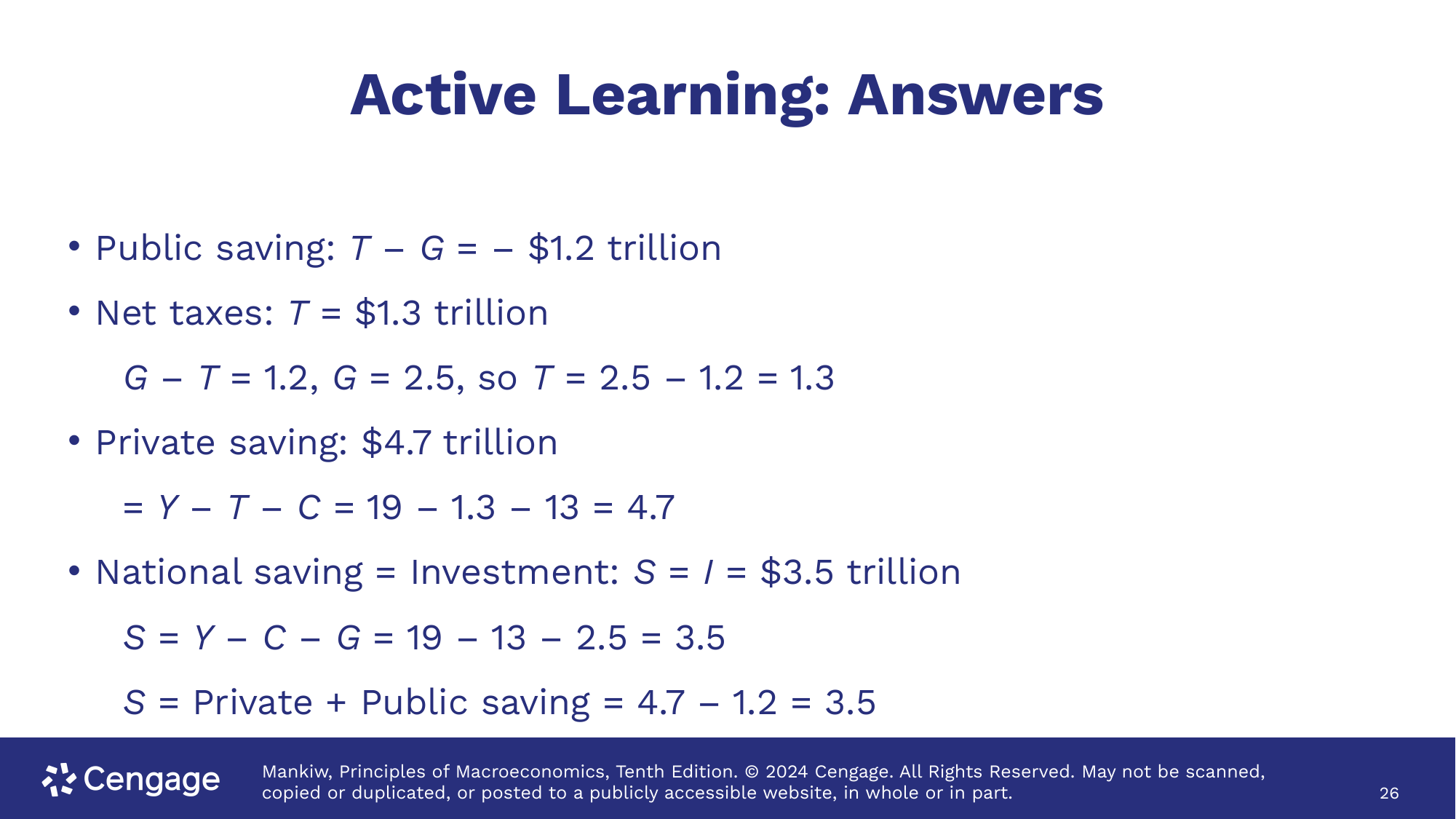

# Active Learning: Answers
Public saving: T – G = – $1.2 trillion
Net taxes: T = $1.3 trillion
G – T = 1.2, G = 2.5, so T = 2.5 – 1.2 = 1.3
Private saving: $4.7 trillion
= Y – T – C = 19 – 1.3 – 13 = 4.7
National saving = Investment: S = I = $3.5 trillion
S = Y – C – G = 19 – 13 – 2.5 = 3.5
S = Private + Public saving = 4.7 – 1.2 = 3.5